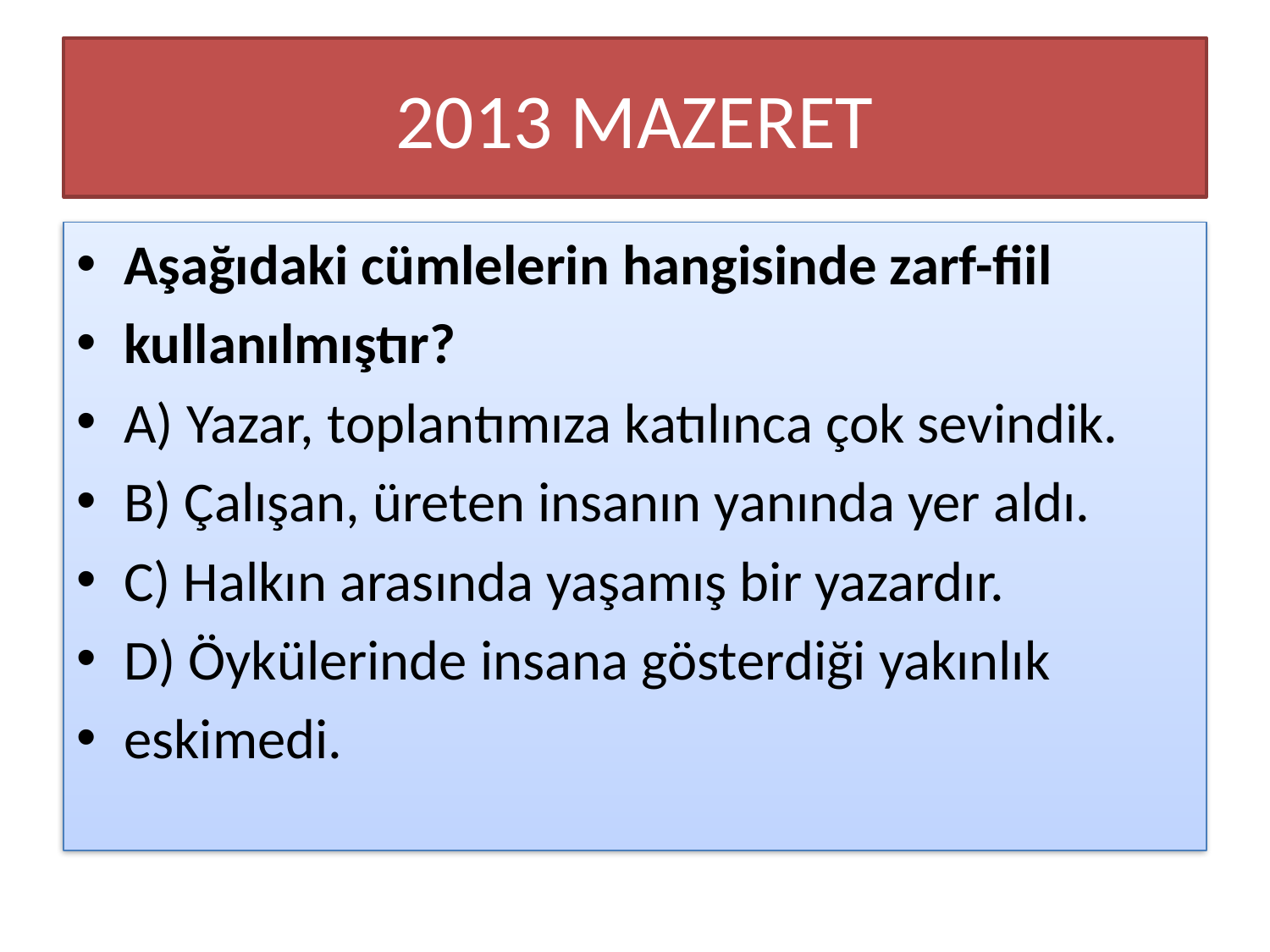

# 2013 MAZERET
Aşağıdaki cümlelerin hangisinde zarf-fiil
kullanılmıştır?
A) Yazar, toplantımıza katılınca çok sevindik.
B) Çalışan, üreten insanın yanında yer aldı.
C) Halkın arasında yaşamış bir yazardır.
D) Öykülerinde insana gösterdiği yakınlık
eskimedi.